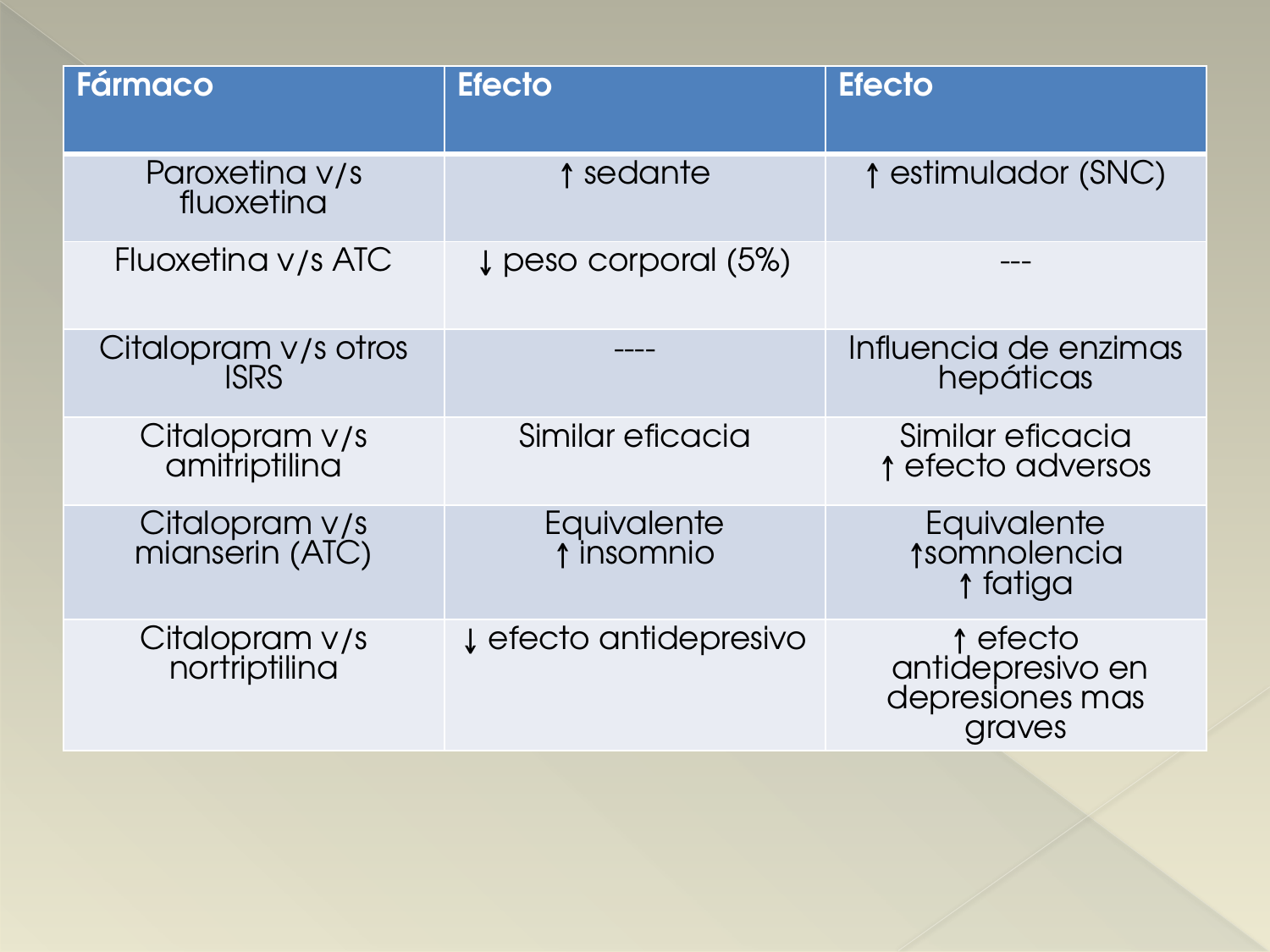

#
| Fármaco | Efecto | Efecto |
| --- | --- | --- |
| Paroxetina v/s fluoxetina | ↑ sedante | ↑ estimulador (SNC) |
| Fluoxetina v/s ATC | ↓ peso corporal (5%) | --- |
| Citalopram v/s otros ISRS | ---- | Influencia de enzimas hepáticas |
| Citalopram v/s amitriptilina | Similar eficacia | Similar eficacia ↑ efecto adversos |
| Citalopram v/s mianserin (ATC) | Equivalente ↑ insomnio | Equivalente ↑somnolencia ↑ fatiga |
| Citalopram v/s nortriptilina | ↓ efecto antidepresivo | ↑ efecto antidepresivo en depresiones mas graves |